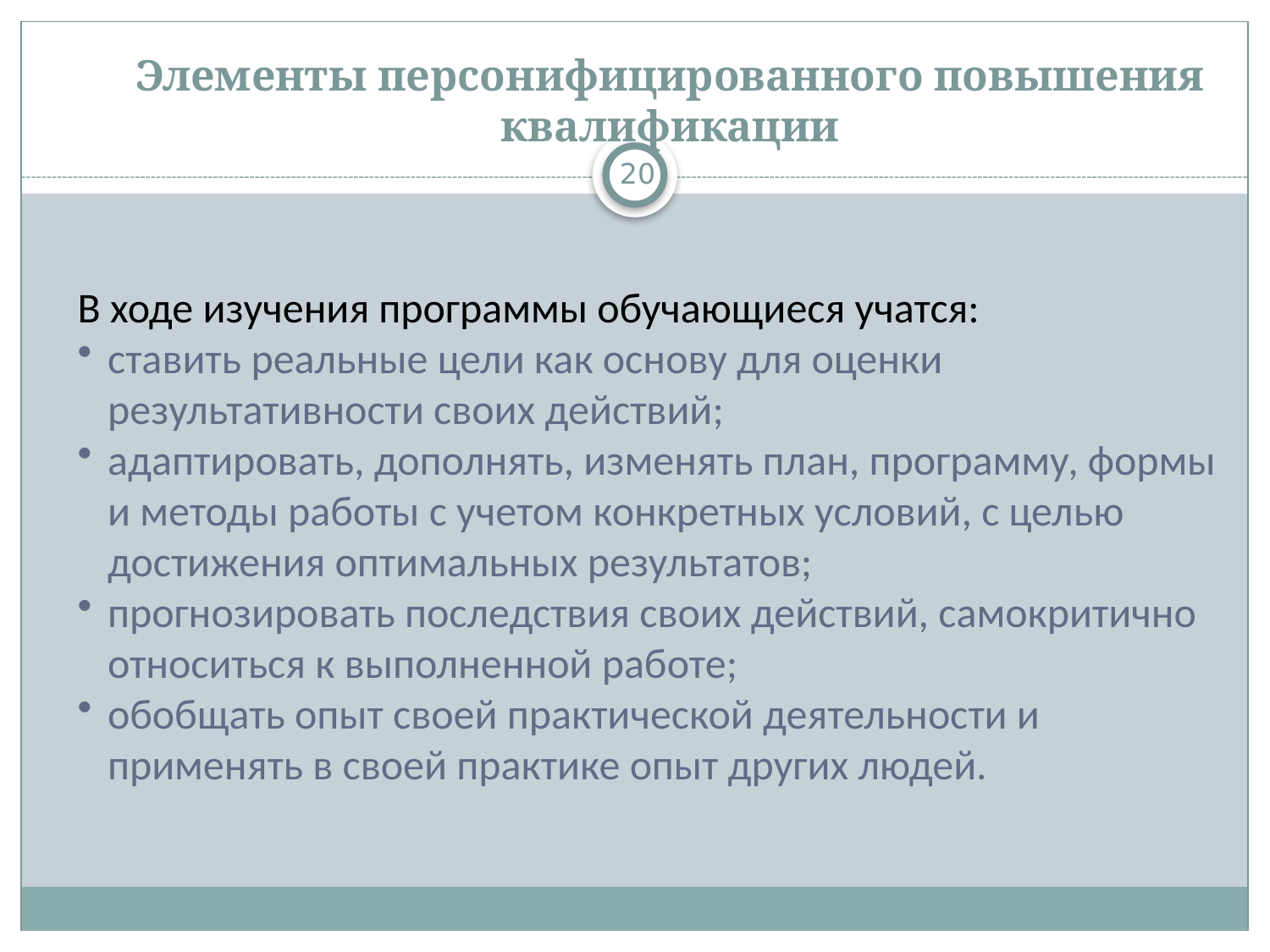

# Элементы персонифицированного повышения квалификации
20

В ходе изучения программы обучающиеся учатся:
ставить реальные цели как основу для оценки результативности своих действий;
адаптировать, дополнять, изменять план, программу, формы и методы работы с учетом конкретных условий, с целью достижения оптимальных результатов;
прогнозировать последствия своих действий, самокритично относиться к выполненной работе;
обобщать опыт своей практической деятельности и применять в своей практике опыт других людей.